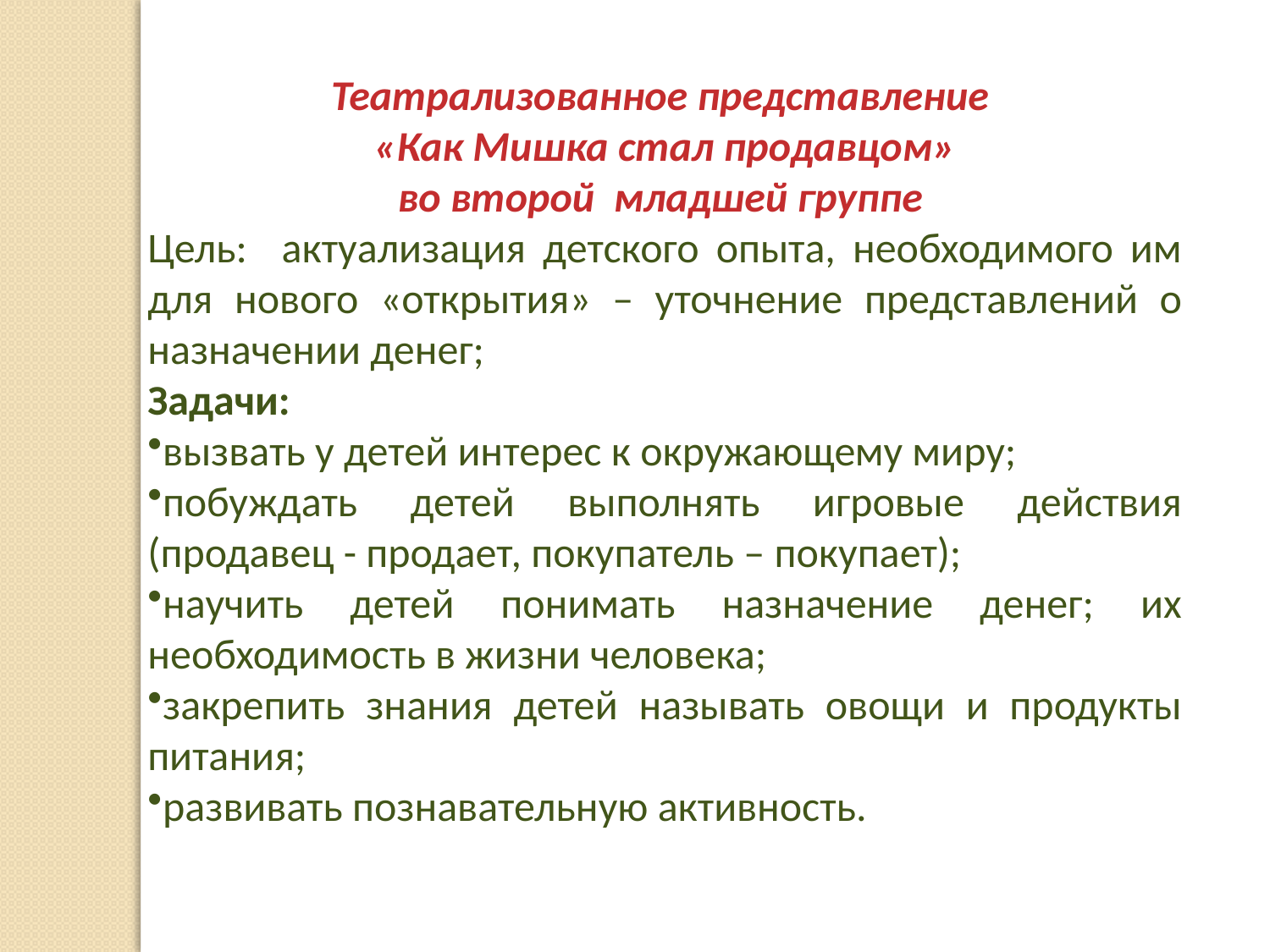

Театрализованное представление
 «Как Мишка стал продавцом»
во второй  младшей группе
Цель:  актуализация детского опыта, необходимого им для нового «открытия» – уточнение представлений о назначении денег;
Задачи:
вызвать у детей интерес к окружающему миру;
побуждать детей выполнять игровые действия (продавец - продает, покупатель – покупает);
научить детей понимать назначение денег; их необходимость в жизни человека;
закрепить знания детей называть овощи и продукты питания;
развивать познавательную активность.